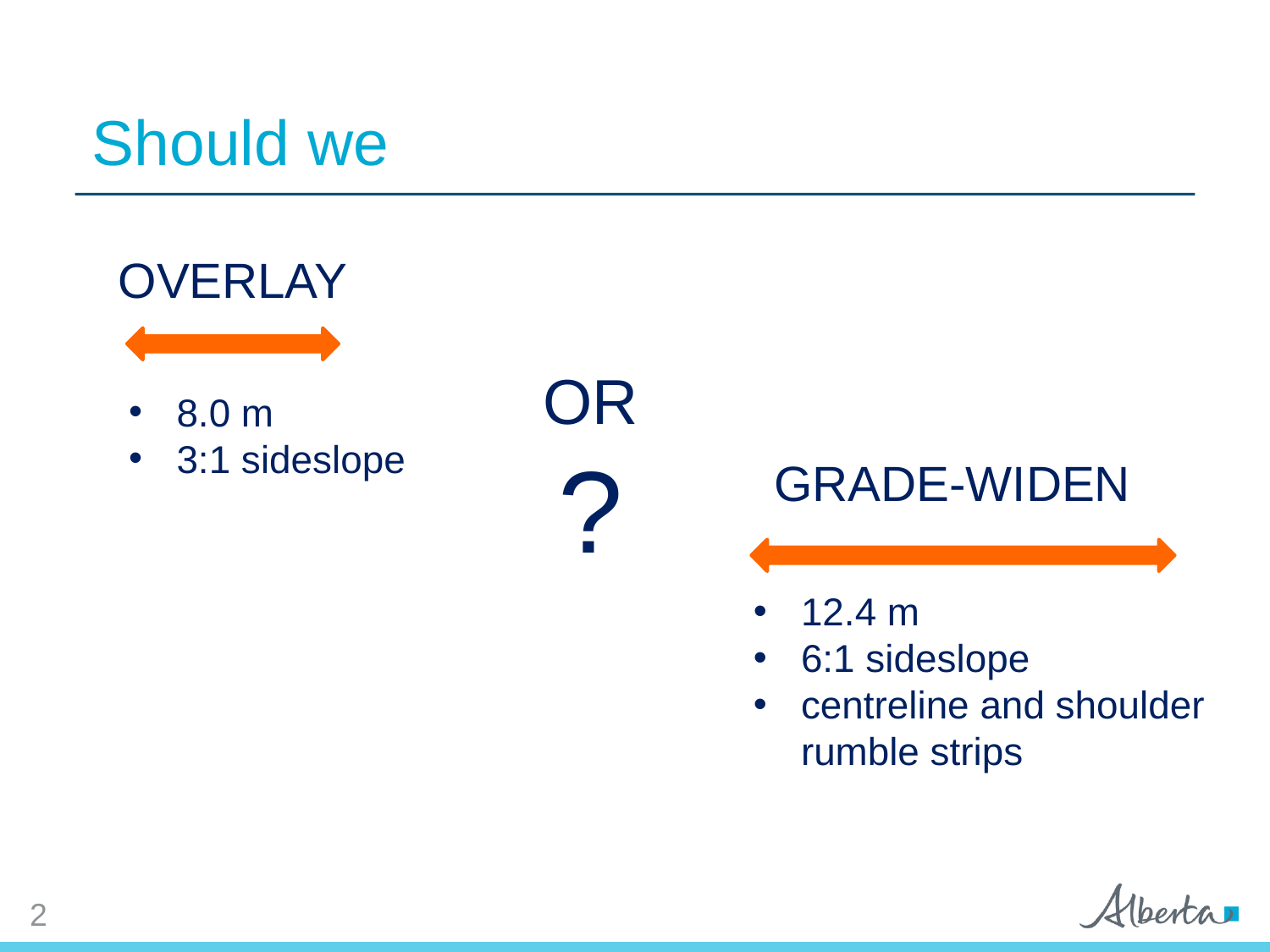

# Should we
OVERLAY

OR
?
8.0 m
3:1 sideslope
GRADE-WIDEN

12.4 m
6:1 sideslope
centreline and shoulder rumble strips
2